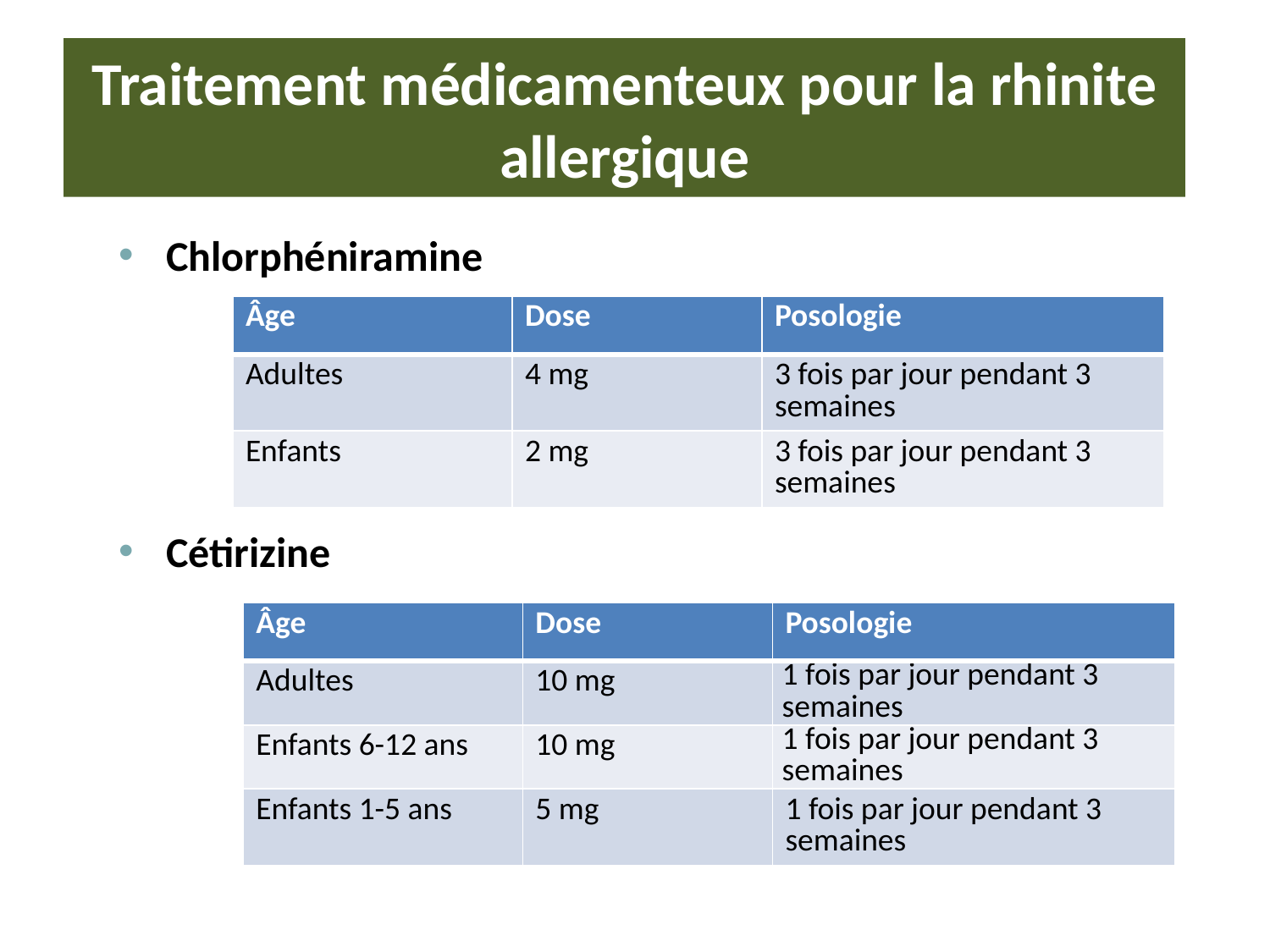

# Traitement médicamenteux pour la rhinite allergique
Chlorphéniramine

Cétirizine

| Âge | Dose | Posologie |
| --- | --- | --- |
| Adultes | 4 mg | 3 fois par jour pendant 3 semaines |
| Enfants | 2 mg | 3 fois par jour pendant 3 semaines |
| Âge | Dose | Posologie |
| --- | --- | --- |
| Adultes | 10 mg | 1 fois par jour pendant 3 semaines |
| Enfants 6-12 ans | 10 mg | 1 fois par jour pendant 3 semaines |
| Enfants 1-5 ans | 5 mg | 1 fois par jour pendant 3 semaines |